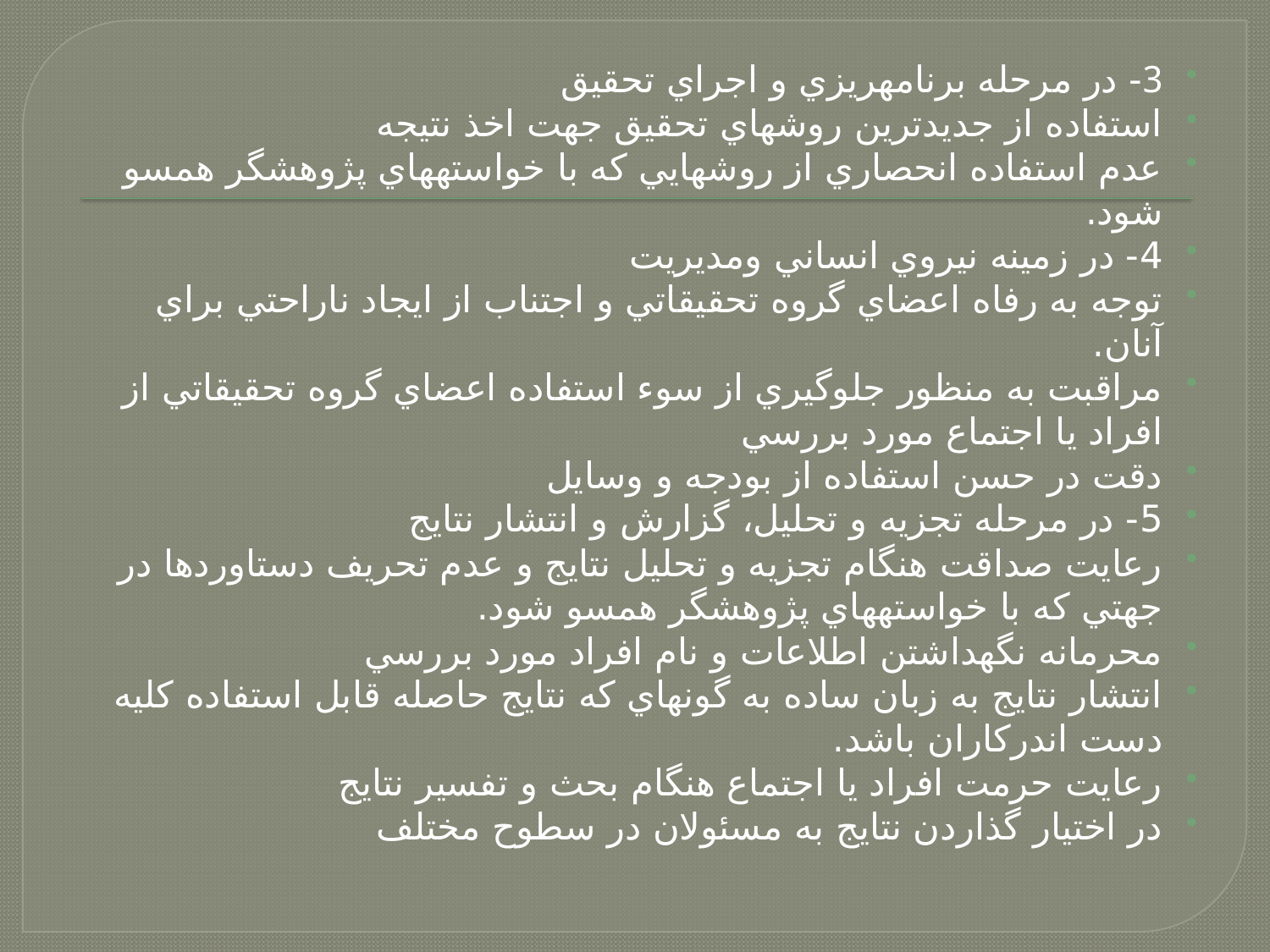

3- در مرحله برنامه‏ريزي و اجراي تحقيق
استفاده از جديدترين روشهاي تحقيق جهت اخذ نتيجه
عدم استفاده انحصاري از روشهايي كه با خواسته‏هاي پژوهشگر همسو شود.
4- در زمينه نيروي انساني ومديريت
توجه به رفاه اعضاي گروه تحقيقاتي و اجتناب از ايجاد ناراحتي براي آنان.
مراقبت به منظور جلوگيري از سوء استفاده اعضاي گروه تحقيقاتي از افراد يا اجتماع مورد بررسي
دقت در حسن استفاده از بودجه و وسايل
5- در مرحله تجزيه و تحليل، گزارش و انتشار نتايج
رعايت صداقت هنگام تجزيه و تحليل نتايج و عدم تحريف دستاوردها در جهتي كه با خواسته‏هاي پژوهشگر همسو شود.
محرمانه نگه‏داشتن اطلاعات و نام افراد مورد بررسي
انتشار نتايج به زبان ساده به گونه‏اي كه نتايج حاصله قابل استفاده كليه دست اندركاران باشد.
رعايت حرمت افراد يا اجتماع هنگام بحث و تفسير نتايج
در اختيار گذاردن نتايج به مسئولان در سطوح مختلف